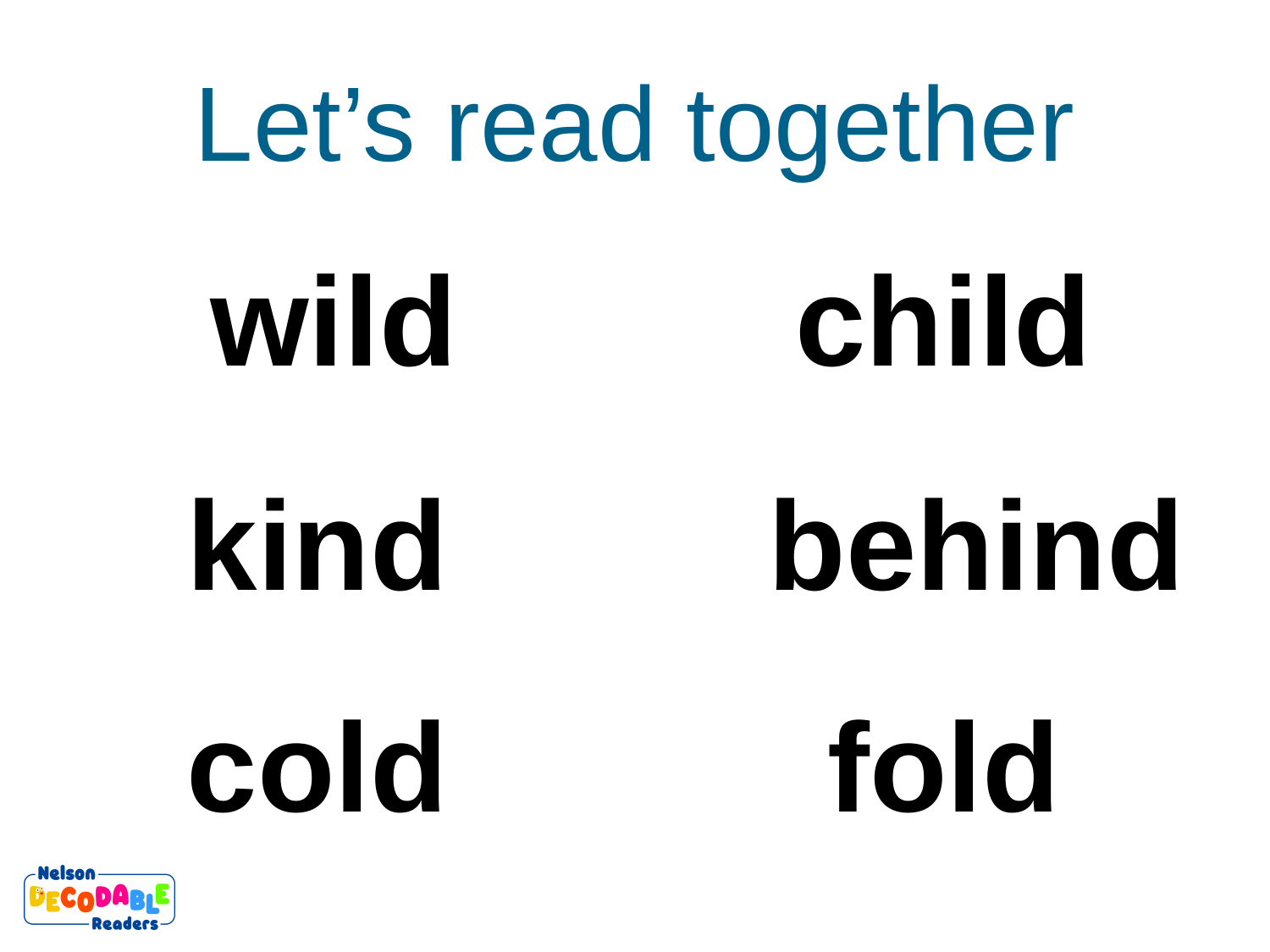

Let’s read together
wild
child
kind
behind
fold
cold